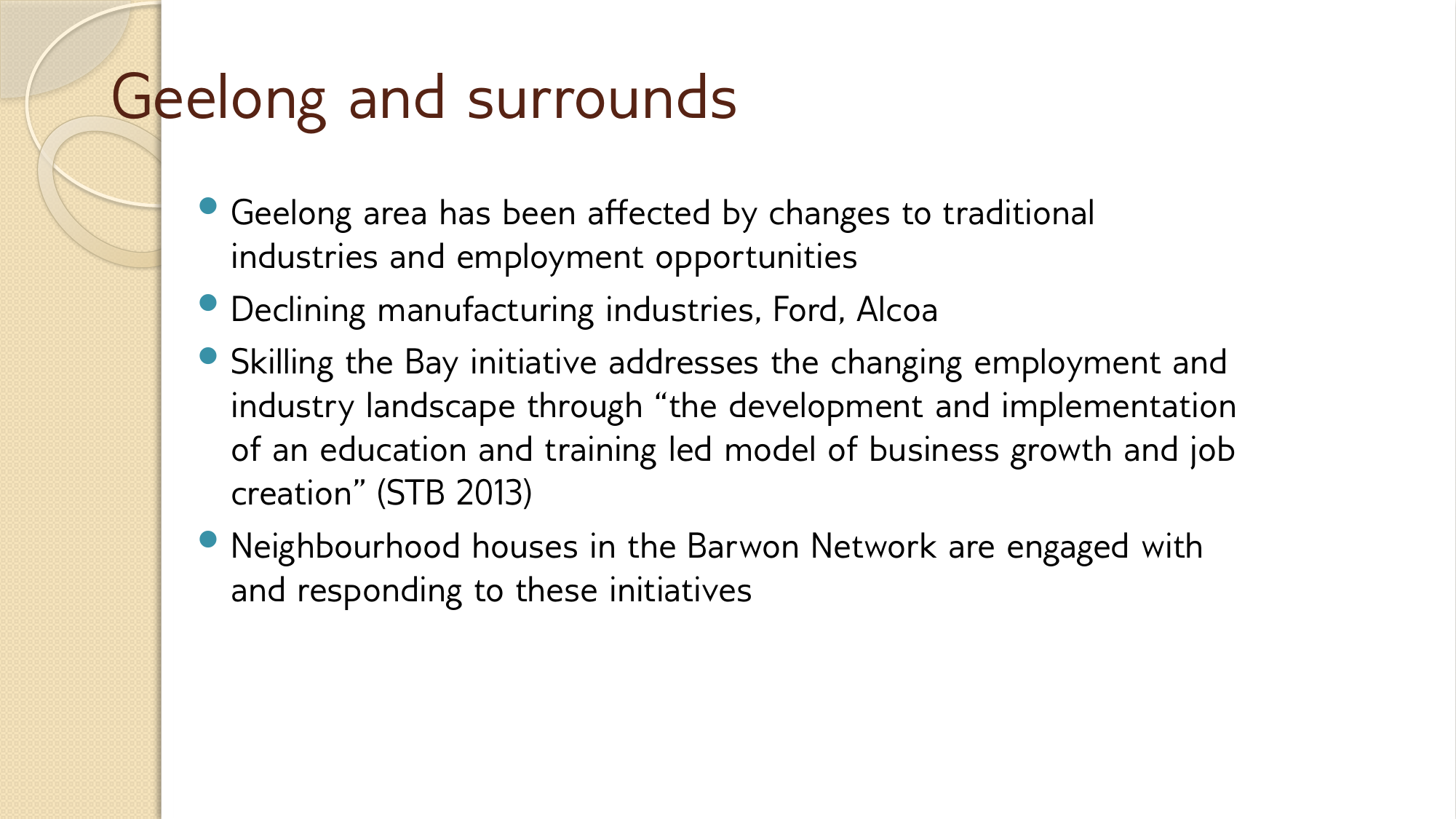

# Geelong and surrounds
Geelong area has been affected by changes to traditional industries and employment opportunities
Declining manufacturing industries, Ford, Alcoa
Skilling the Bay initiative addresses the changing employment and industry landscape through “the development and implementation of an education and training led model of business growth and job creation” (STB 2013)
Neighbourhood houses in the Barwon Network are engaged with and responding to these initiatives